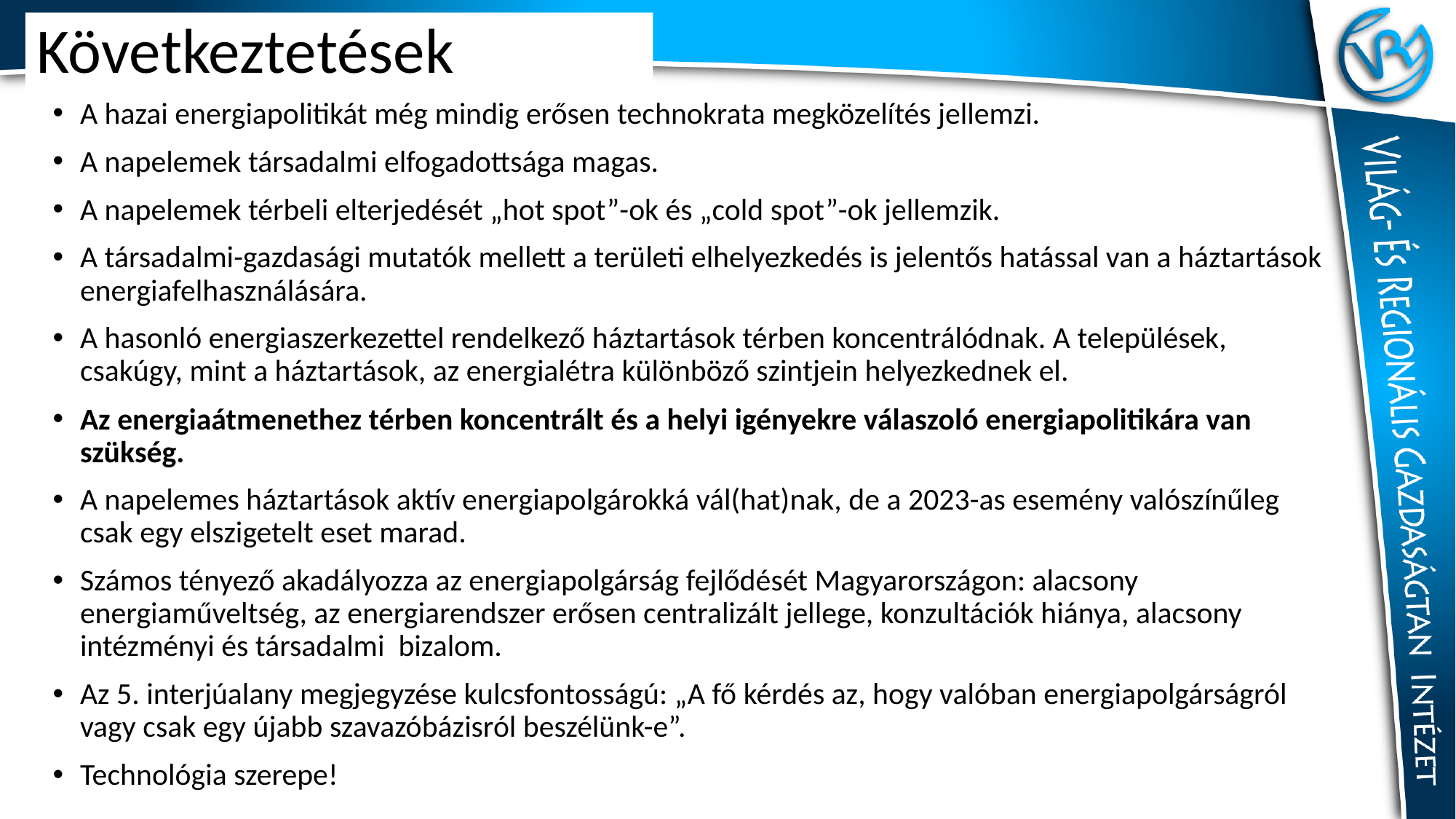

# Következtetések
A hazai energiapolitikát még mindig erősen technokrata megközelítés jellemzi.
A napelemek társadalmi elfogadottsága magas.
A napelemek térbeli elterjedését „hot spot”-ok és „cold spot”-ok jellemzik.
A társadalmi-gazdasági mutatók mellett a területi elhelyezkedés is jelentős hatással van a háztartások energiafelhasználására.
A hasonló energiaszerkezettel rendelkező háztartások térben koncentrálódnak. A települések, csakúgy, mint a háztartások, az energialétra különböző szintjein helyezkednek el.
Az energiaátmenethez térben koncentrált és a helyi igényekre válaszoló energiapolitikára van szükség.
A napelemes háztartások aktív energiapolgárokká vál(hat)nak, de a 2023-as esemény valószínűleg csak egy elszigetelt eset marad.
Számos tényező akadályozza az energiapolgárság fejlődését Magyarországon: alacsony energiaműveltség, az energiarendszer erősen centralizált jellege, konzultációk hiánya, alacsony intézményi és társadalmi  bizalom.
Az 5. interjúalany megjegyzése kulcsfontosságú: „A fő kérdés az, hogy valóban energiapolgárságról vagy csak egy újabb szavazóbázisról beszélünk-e”.
Technológia szerepe!